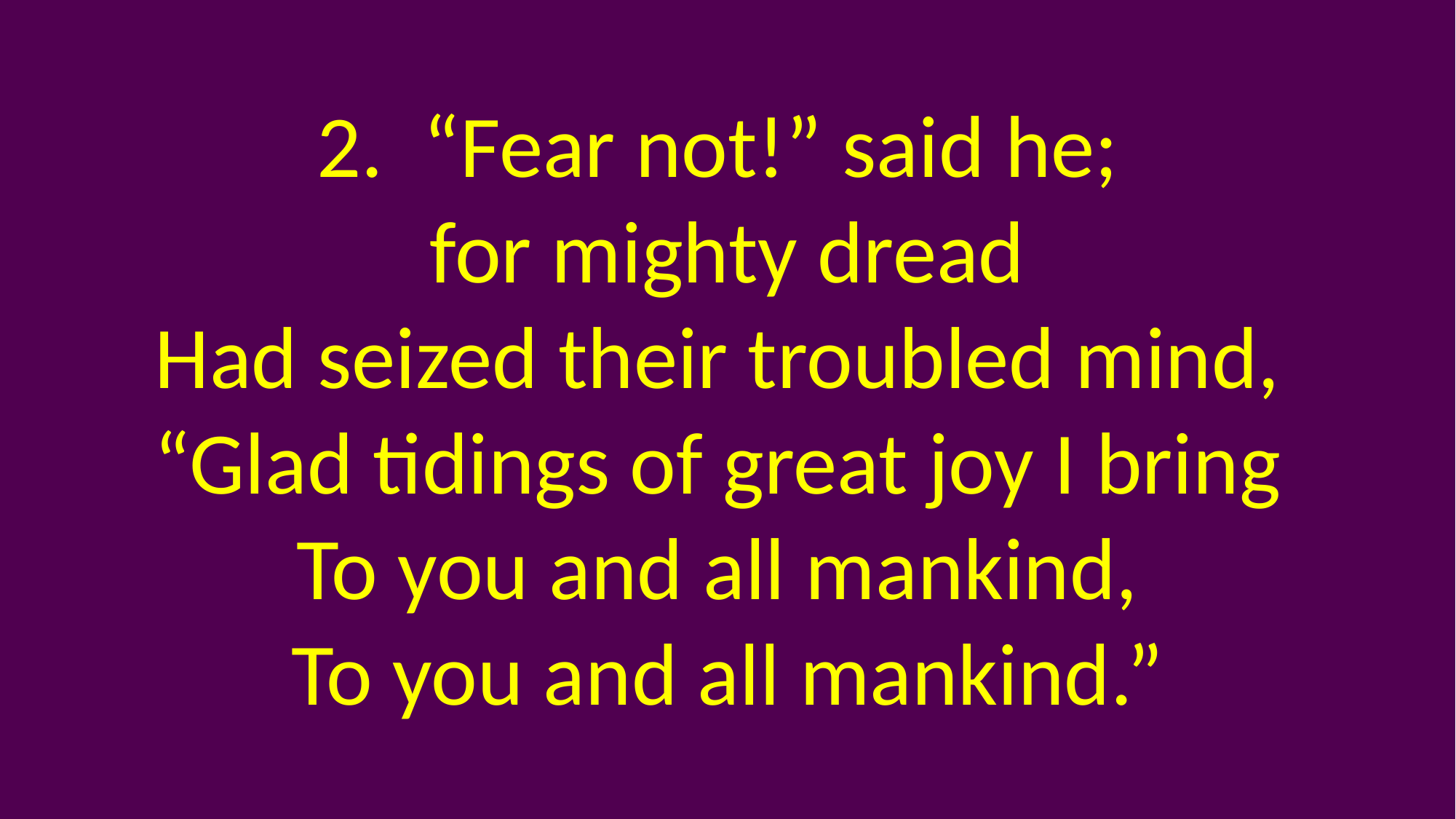

2.  “Fear not!” said he;
for mighty dread
Had seized their troubled mind,
“Glad tidings of great joy I bring
To you and all mankind,
To you and all mankind.”